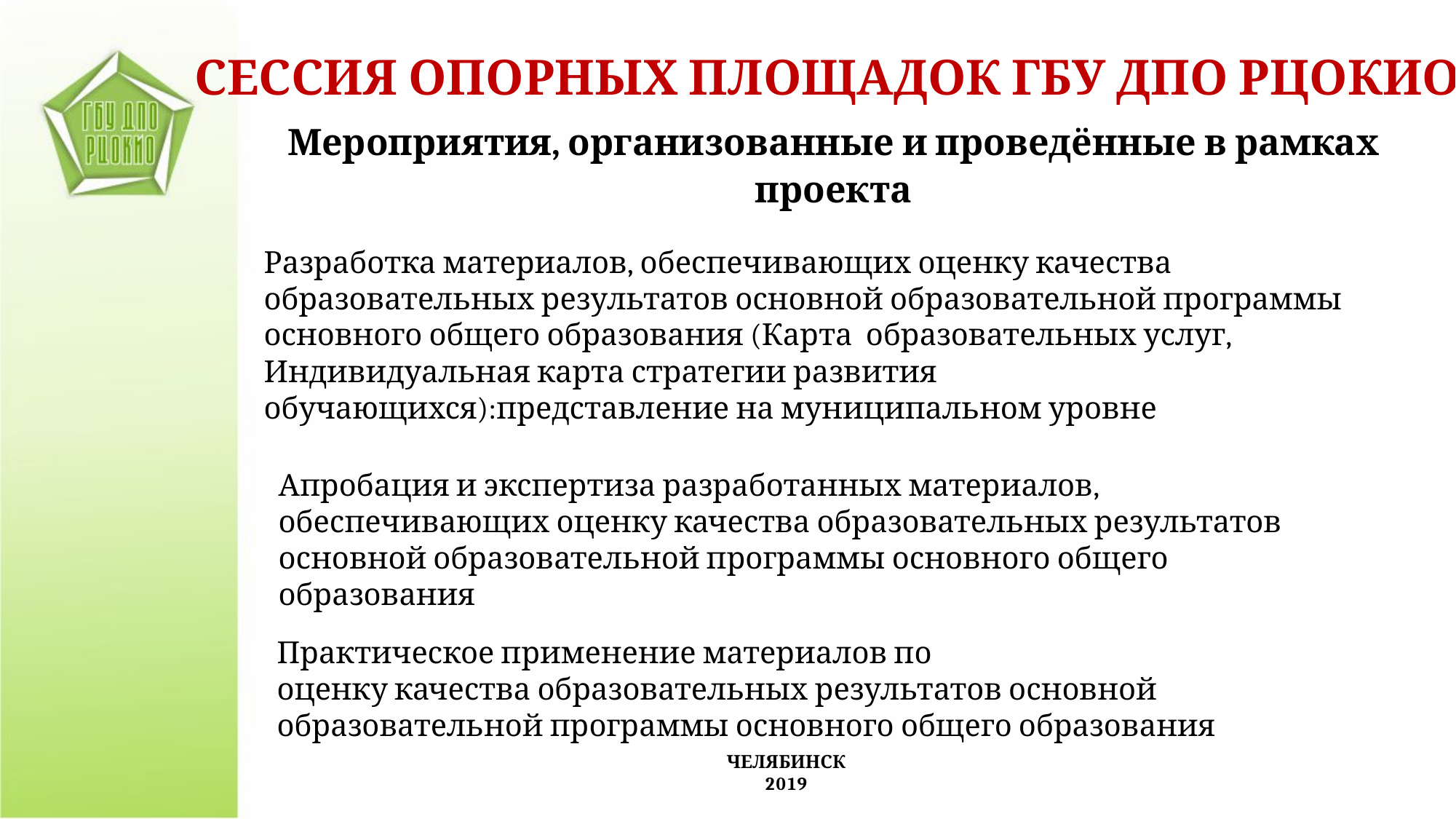

СЕССИЯ ОПОРНЫХ ПЛОЩАДОК ГБУ ДПО РЦОКИО
Мероприятия, организованные и проведённые в рамках проекта
Разработка материалов, обеспечивающих оценку качества образовательных результатов основной образовательной программы основного общего образования (Карта  образовательных услуг, Индивидуальная карта стратегии развития обучающихся):представление на муниципальном уровне

Апробация и экспертиза разработанных материалов, обеспечивающих оценку качества образовательных результатов основной образовательной программы основного общего образования
Практическое применение материалов по
оценку качества образовательных результатов основной образовательной программы основного общего образования
ЧЕЛЯБИНСК
2019